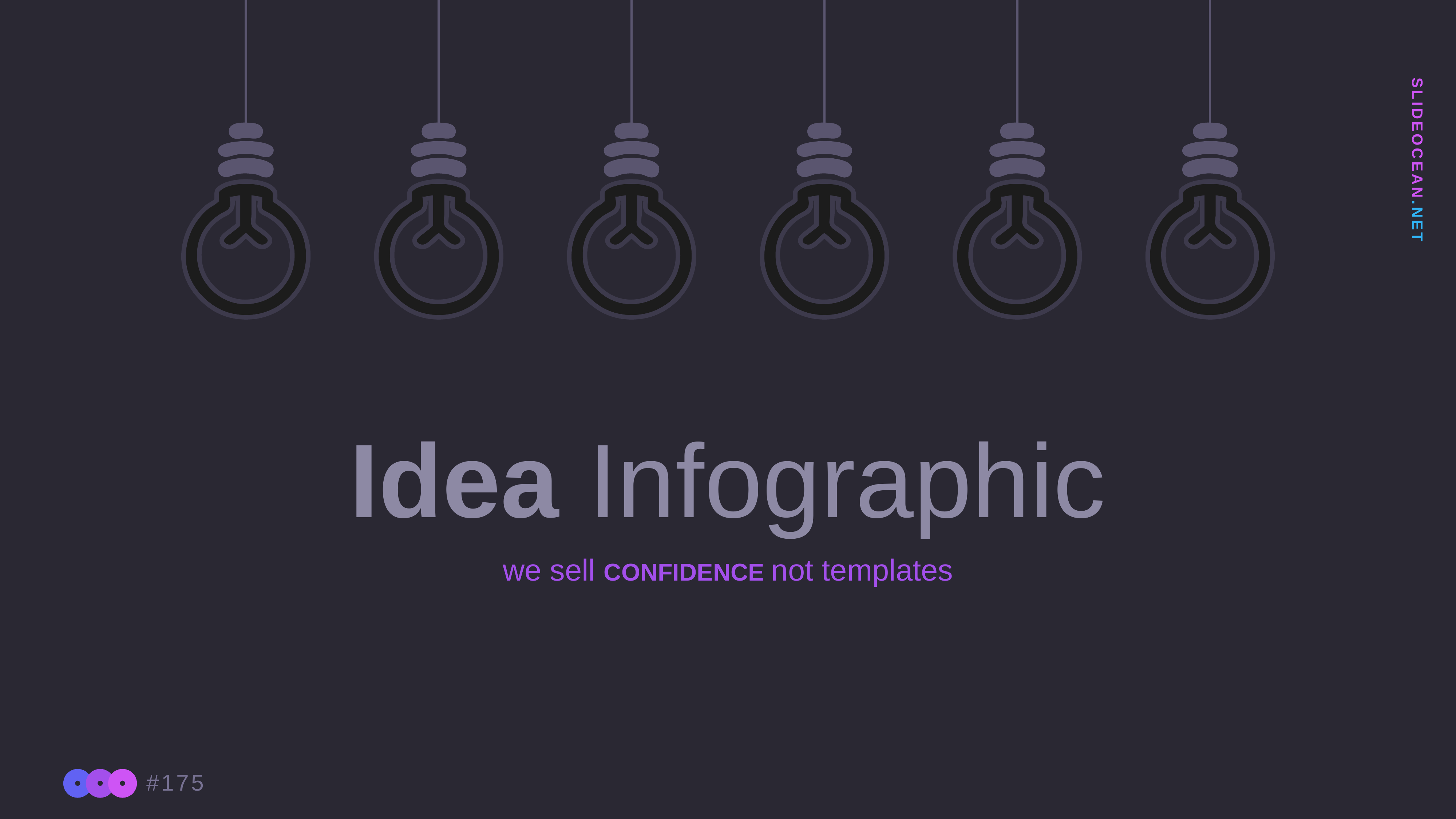

Idea Infographic
we sell CONFIDENCE not templates
#175